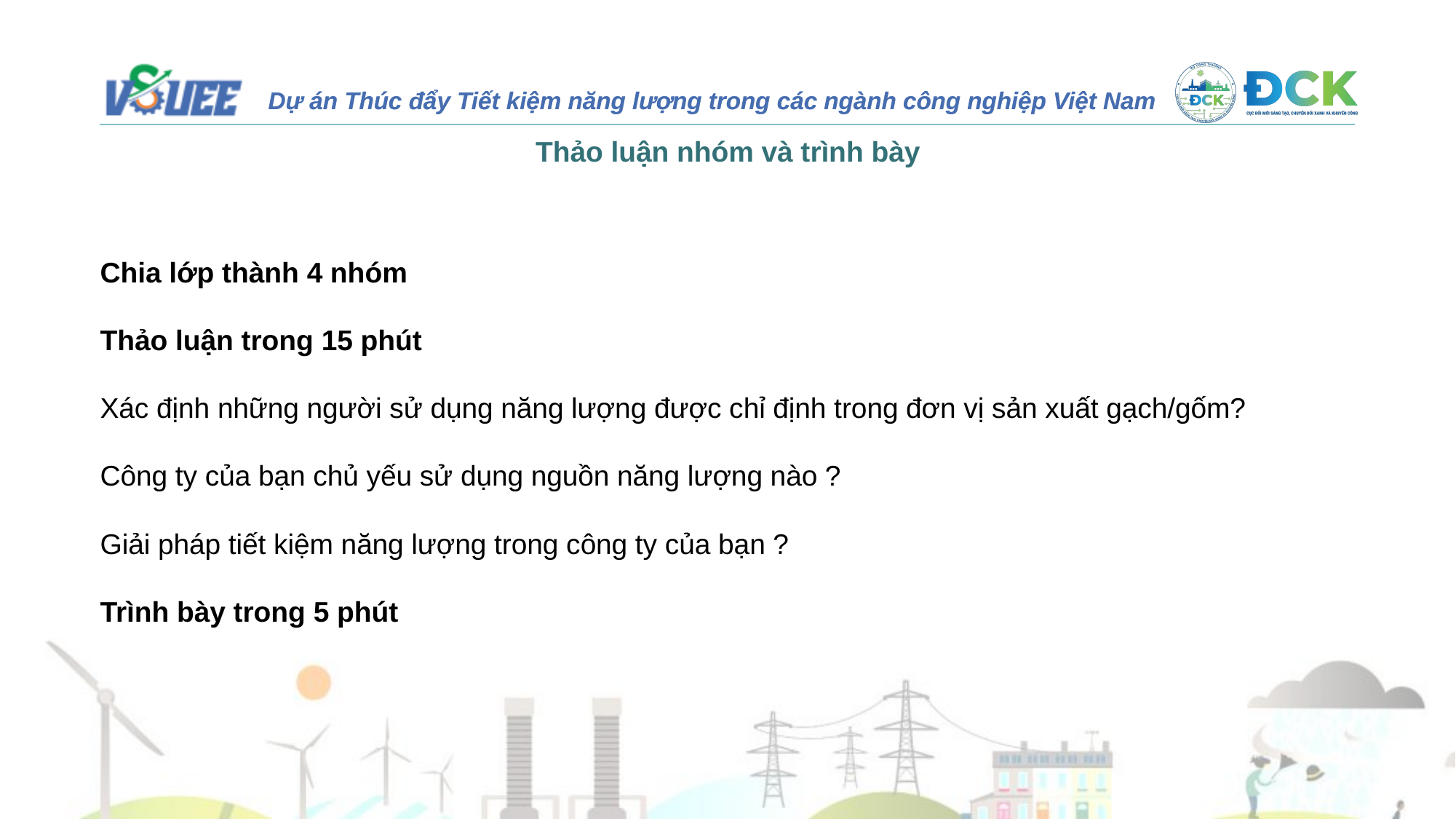

Thảo luận nhóm và trình bày
Chia lớp thành 4 nhóm

Thảo luận trong 15 phút

Xác định những người sử dụng năng lượng được chỉ định trong đơn vị sản xuất gạch/gốm?

Công ty của bạn chủ yếu sử dụng nguồn năng lượng nào ?

Giải pháp tiết kiệm năng lượng trong công ty của bạn ?

Trình bày trong 5 phút